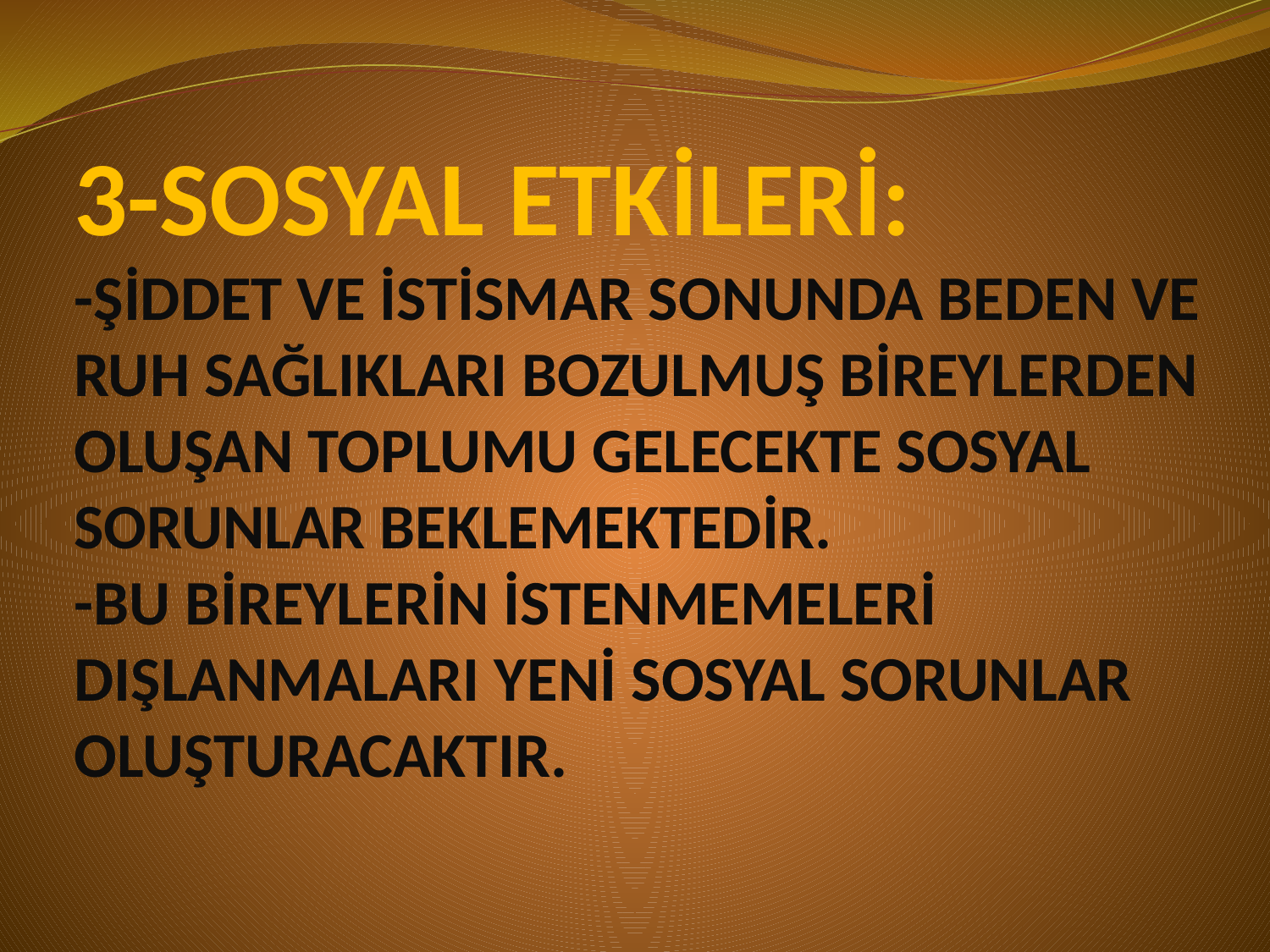

# 3-SOSYAL ETKİLERİ: -ŞİDDET VE İSTİSMAR SONUNDA BEDEN VE RUH SAĞLIKLARI BOZULMUŞ BİREYLERDEN OLUŞAN TOPLUMU GELECEKTE SOSYAL SORUNLAR BEKLEMEKTEDİR. -BU BİREYLERİN İSTENMEMELERİ DIŞLANMALARI YENİ SOSYAL SORUNLAR OLUŞTURACAKTIR.